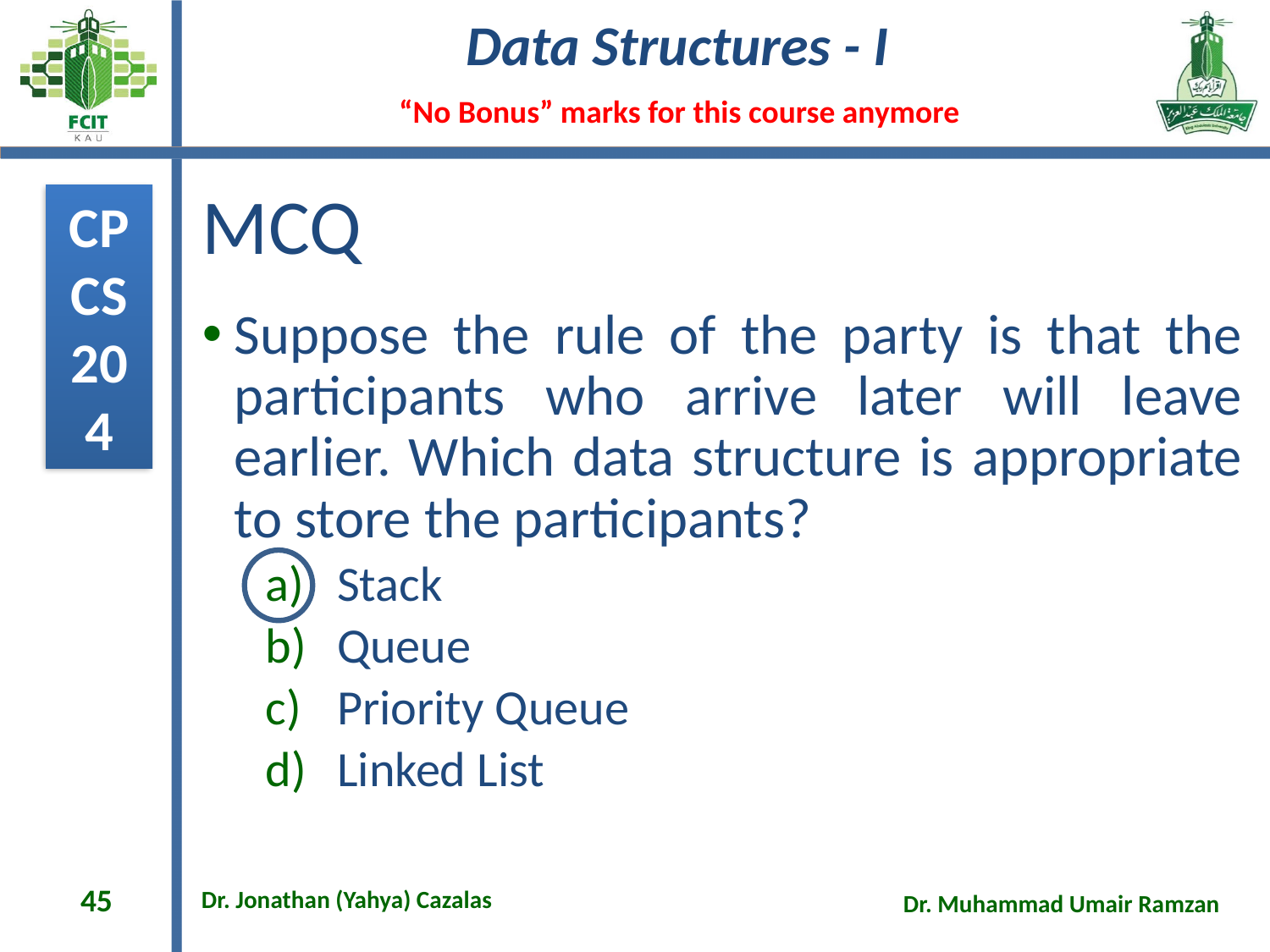

# MCQ
Suppose the rule of the party is that the participants who arrive later will leave earlier. Which data structure is appropriate to store the participants?
Stack
Queue
Priority Queue
Linked List

45